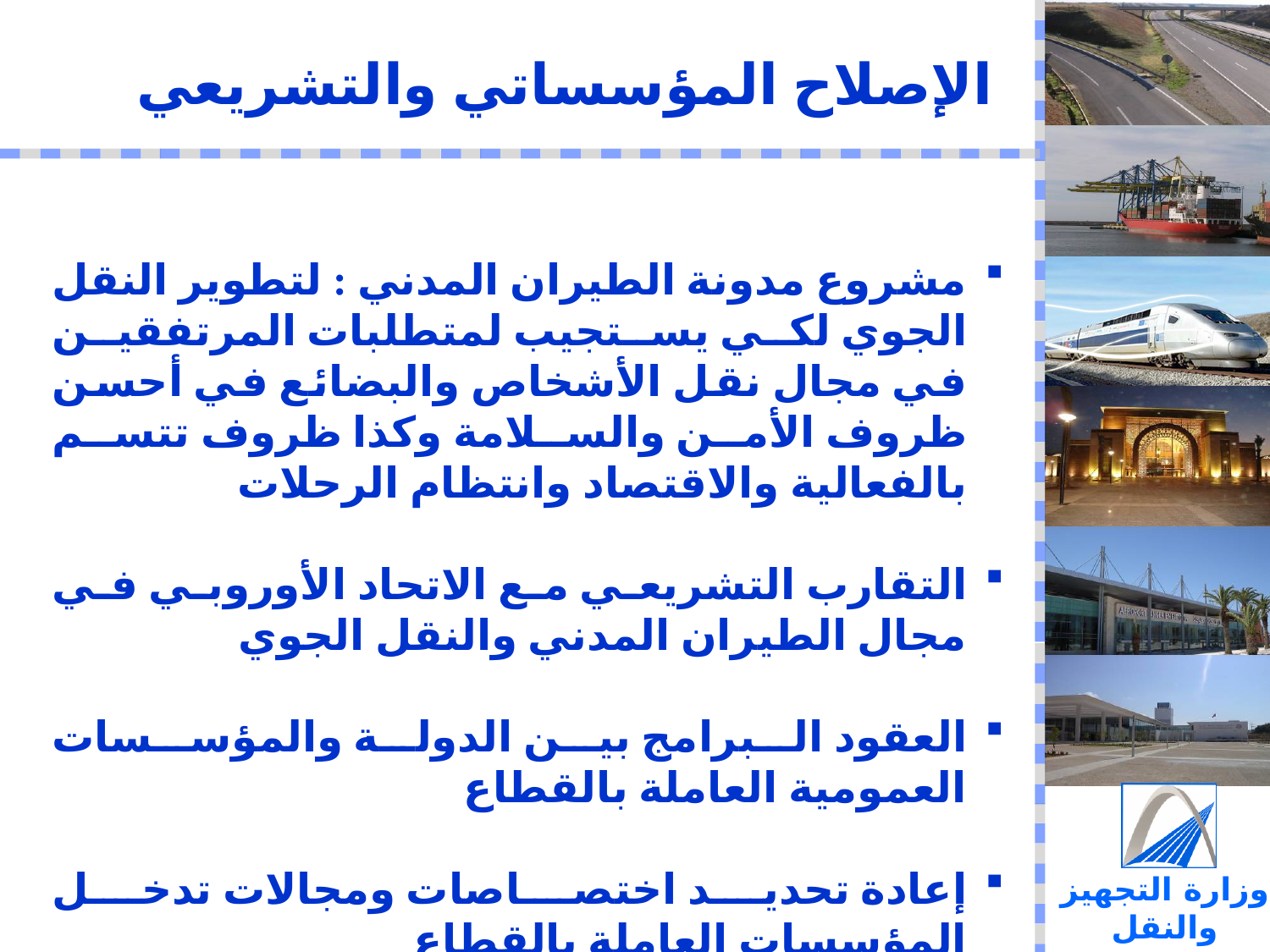

الإصلاح المؤسساتي والتشريعي

مشروع مدونة الطيران المدني : لتطوير النقل الجوي لكي يستجيب لمتطلبات المرتفقين في مجال نقل الأشخاص والبضائع في أحسن ظروف الأمن والسلامة وكذا ظروف تتسم بالفعالية والاقتصاد وانتظام الرحلات

التقارب التشريعي مع الاتحاد الأوروبي في مجال الطيران المدني والنقل الجوي

العقود البرامج بين الدولة والمؤسسات العمومية العاملة بالقطاع

إعادة تحديد اختصاصات ومجالات تدخل المؤسسات العاملة بالقطاع